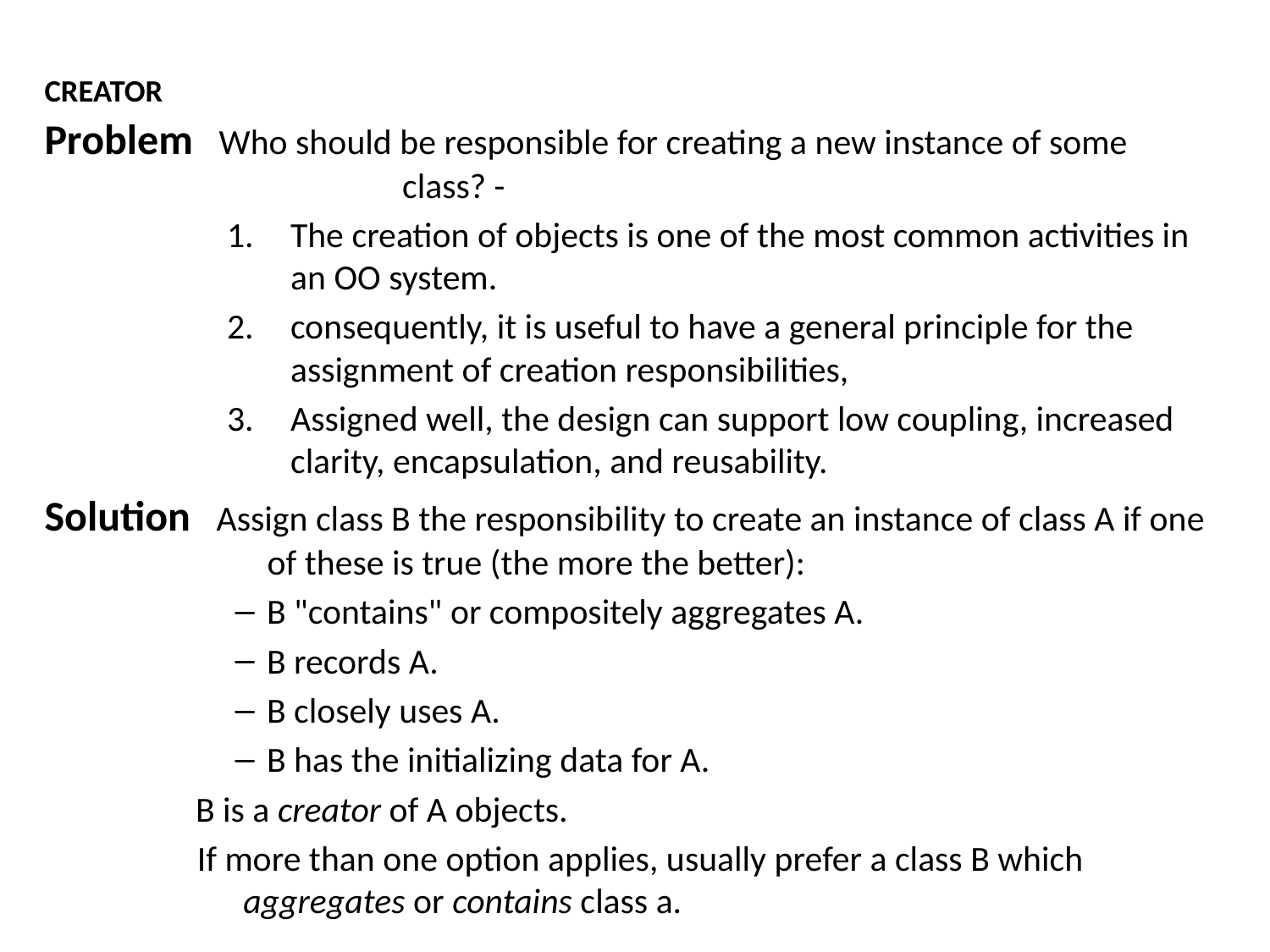

# CREATOR
Problem   Who should be responsible for creating a new instance of some 		       class? -
The creation of objects is one of the most common activities in an OO system.
consequently, it is useful to have a general principle for the assignment of creation responsibilities,
Assigned well, the design can support low coupling, increased clarity, encapsulation, and reusability.
Solution   Assign class B the responsibility to create an instance of class A if one 	      of these is true (the more the better):
B "contains" or compositely aggregates A.
B records A.
B closely uses A.
B has the initializing data for A.
   B is a creator of A objects.
                   If more than one option applies, usually prefer a class B which   	    	   aggregates or contains class a.